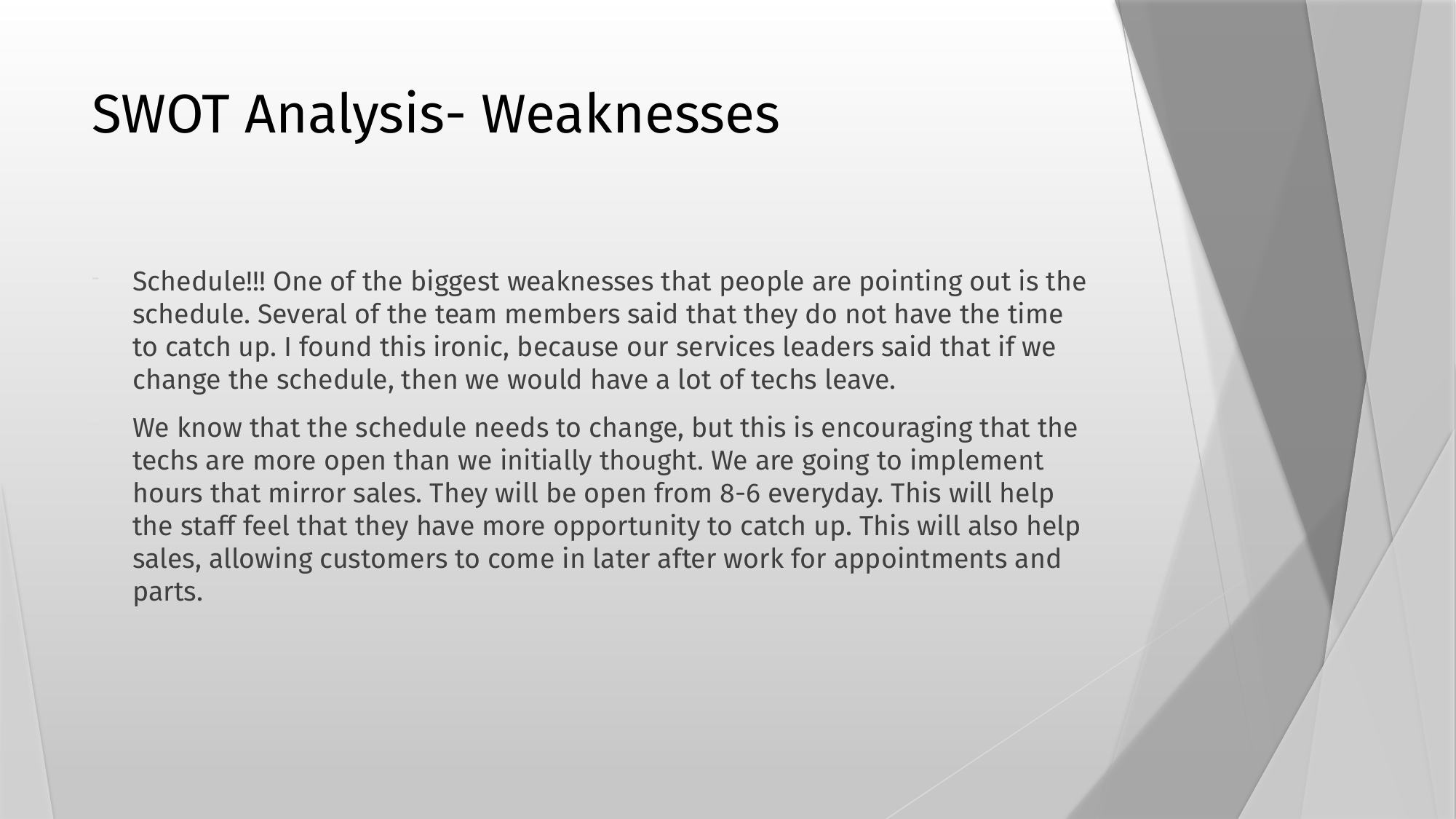

# SWOT Analysis- Weaknesses
Schedule!!! One of the biggest weaknesses that people are pointing out is the schedule. Several of the team members said that they do not have the time to catch up. I found this ironic, because our services leaders said that if we change the schedule, then we would have a lot of techs leave.
We know that the schedule needs to change, but this is encouraging that the techs are more open than we initially thought. We are going to implement hours that mirror sales. They will be open from 8-6 everyday. This will help the staff feel that they have more opportunity to catch up. This will also help sales, allowing customers to come in later after work for appointments and parts.